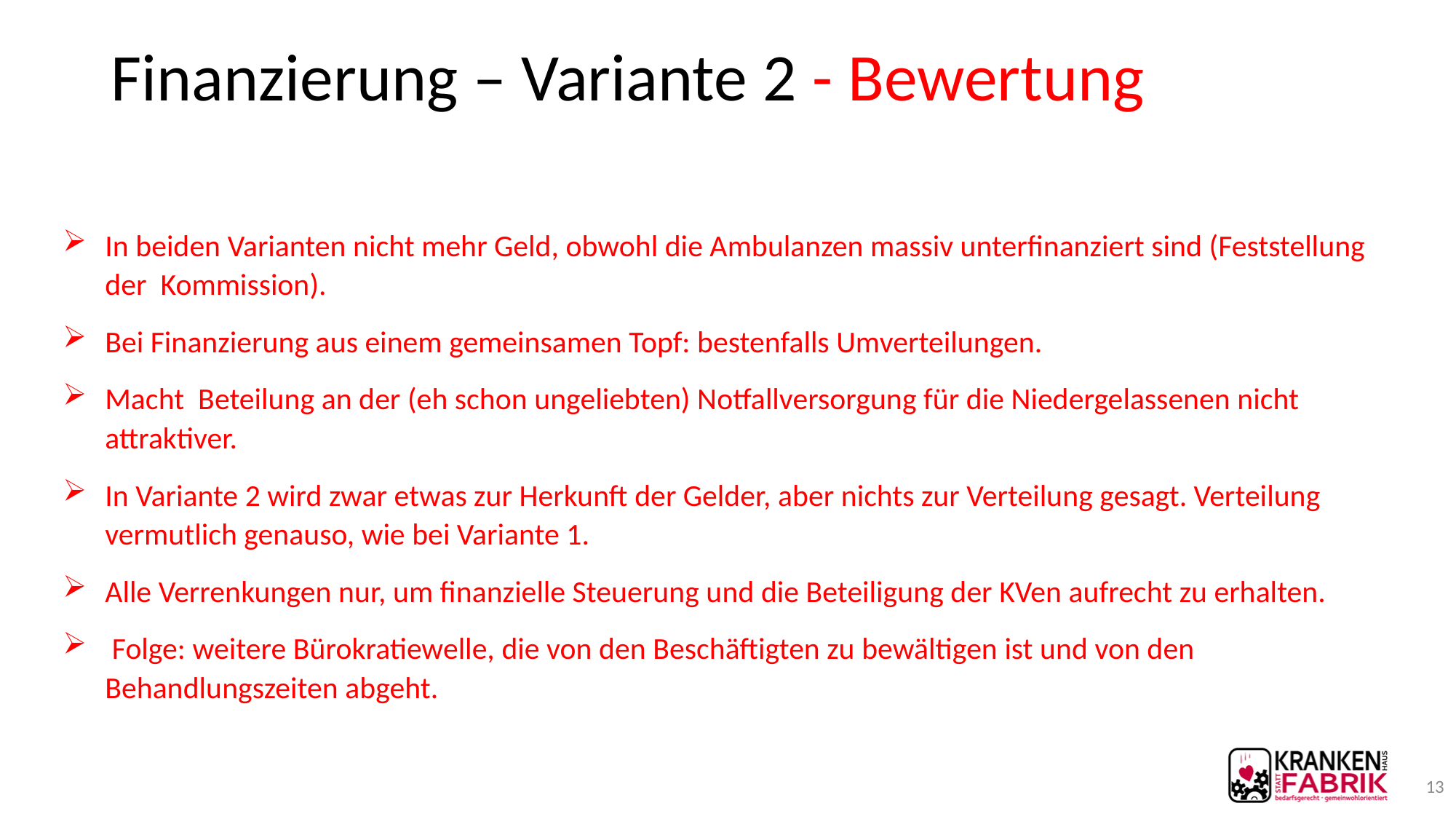

# Finanzierung – Variante 2 - Bewertung
In beiden Varianten nicht mehr Geld, obwohl die Ambulanzen massiv unterfinanziert sind (Feststellung der  Kommission).
Bei Finanzierung aus einem gemeinsamen Topf: bestenfalls Umverteilungen.
Macht  Beteilung an der (eh schon ungeliebten) Notfallversorgung für die Niedergelassenen nicht attraktiver.
In Variante 2 wird zwar etwas zur Herkunft der Gelder, aber nichts zur Verteilung gesagt. Verteilung vermutlich genauso, wie bei Variante 1.
Alle Verrenkungen nur, um finanzielle Steuerung und die Beteiligung der KVen aufrecht zu erhalten.
 Folge: weitere Bürokratiewelle, die von den Beschäftigten zu bewältigen ist und von den Behandlungszeiten abgeht.
13